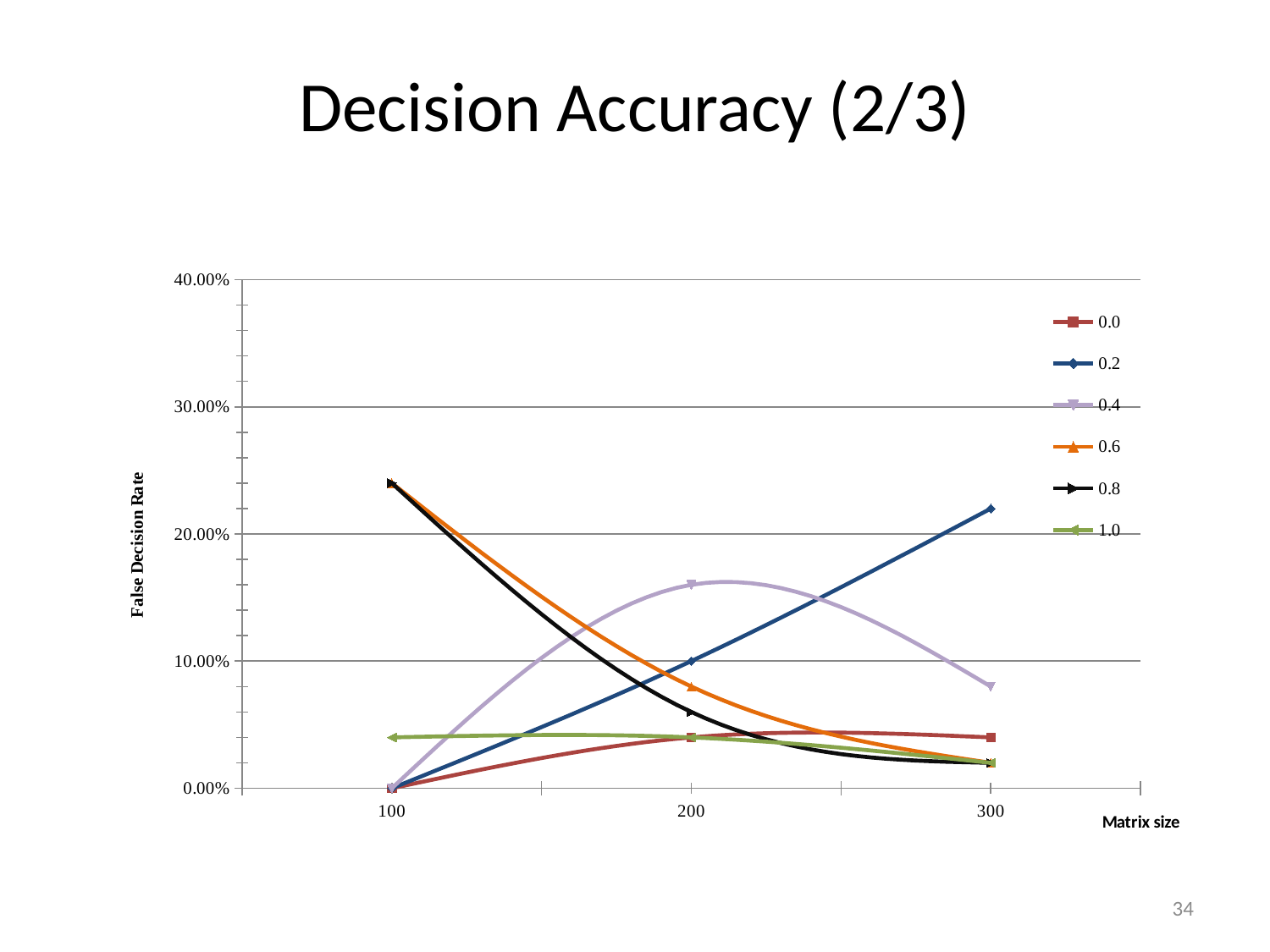

# Decision Accuracy (2/3)

### Chart

| Category | 0.0  | 0.2  |  |  |  | 1.0  |
|---|---|---|---|---|---|---|
| 100 | 0.0 | 0.0 | 0.0 | 0.24000000000000007 | 0.24000000000000007 | 0.040000000000000056 |
| 200 | 0.040000000000000056 | 0.1 | 0.16000000000000003 | 0.08 | 0.06000000000000008 | 0.040000000000000056 |
| 300 | 0.040000000000000056 | 0.22000000000000003 | 0.08 | 0.020000000000000028 | 0.020000000000000028 | 0.020000000000000028 |
34